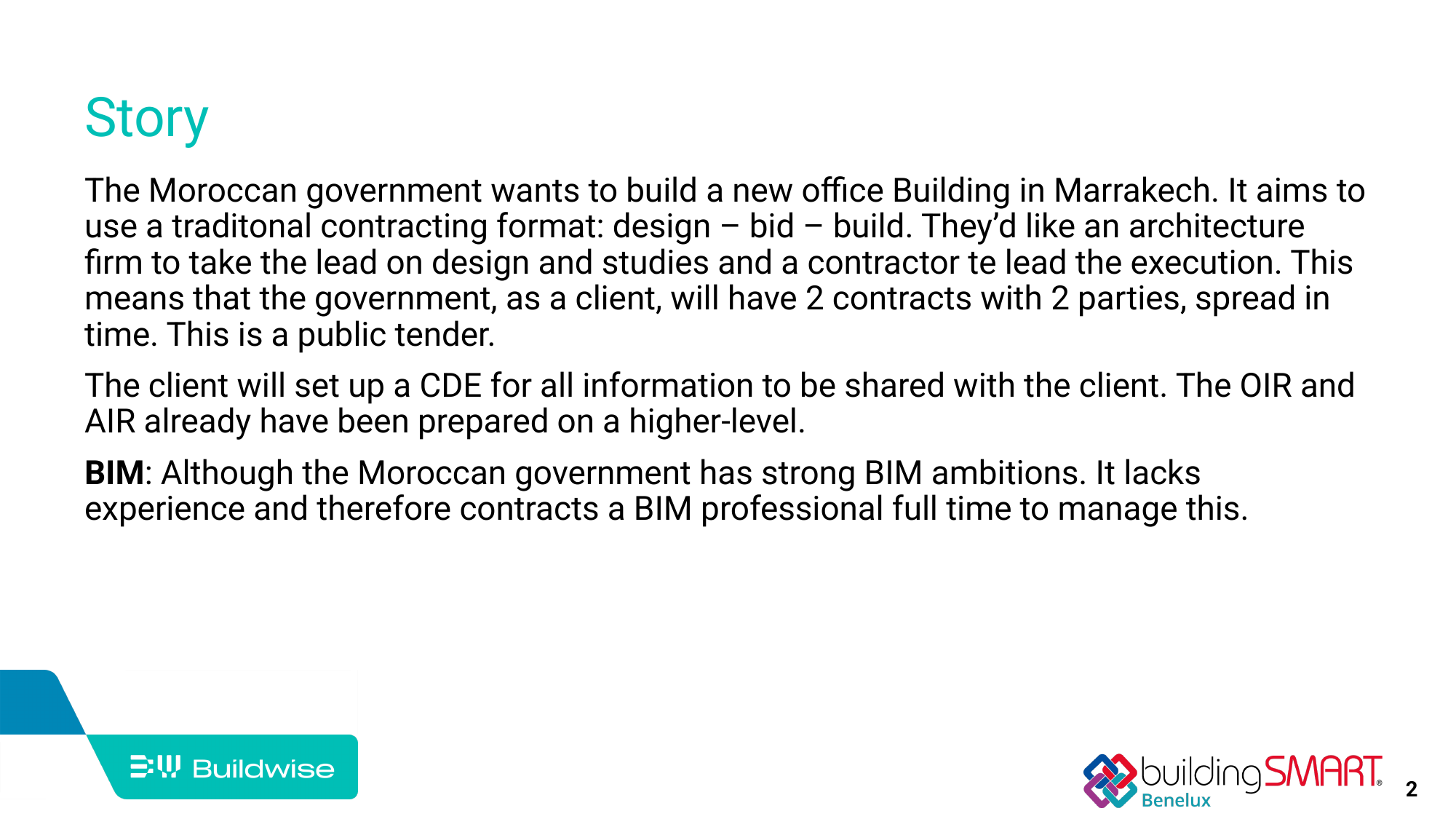

# Story
The Moroccan government wants to build a new office Building in Marrakech. It aims to use a traditonal contracting format: design – bid – build. They’d like an architecture firm to take the lead on design and studies and a contractor te lead the execution. This means that the government, as a client, will have 2 contracts with 2 parties, spread in time. This is a public tender.
The client will set up a CDE for all information to be shared with the client. The OIR and AIR already have been prepared on a higher-level.
BIM: Although the Moroccan government has strong BIM ambitions. It lacks experience and therefore contracts a BIM professional full time to manage this.

2